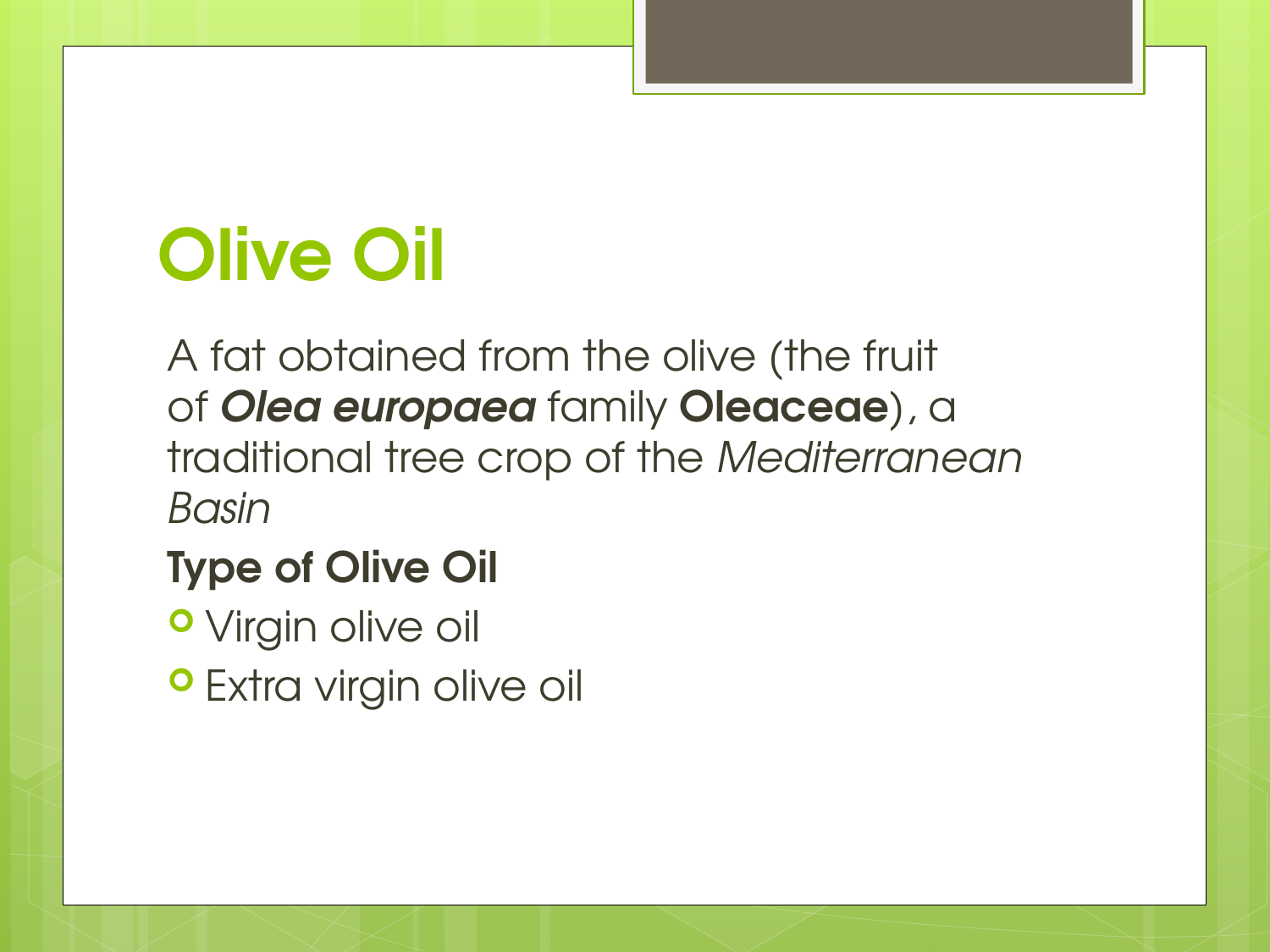

# Olive Oil
A fat obtained from the olive (the fruit of Olea europaea family Oleaceae), a traditional tree crop of the Mediterranean Basin
Type of Olive Oil
Virgin olive oil
Extra virgin olive oil